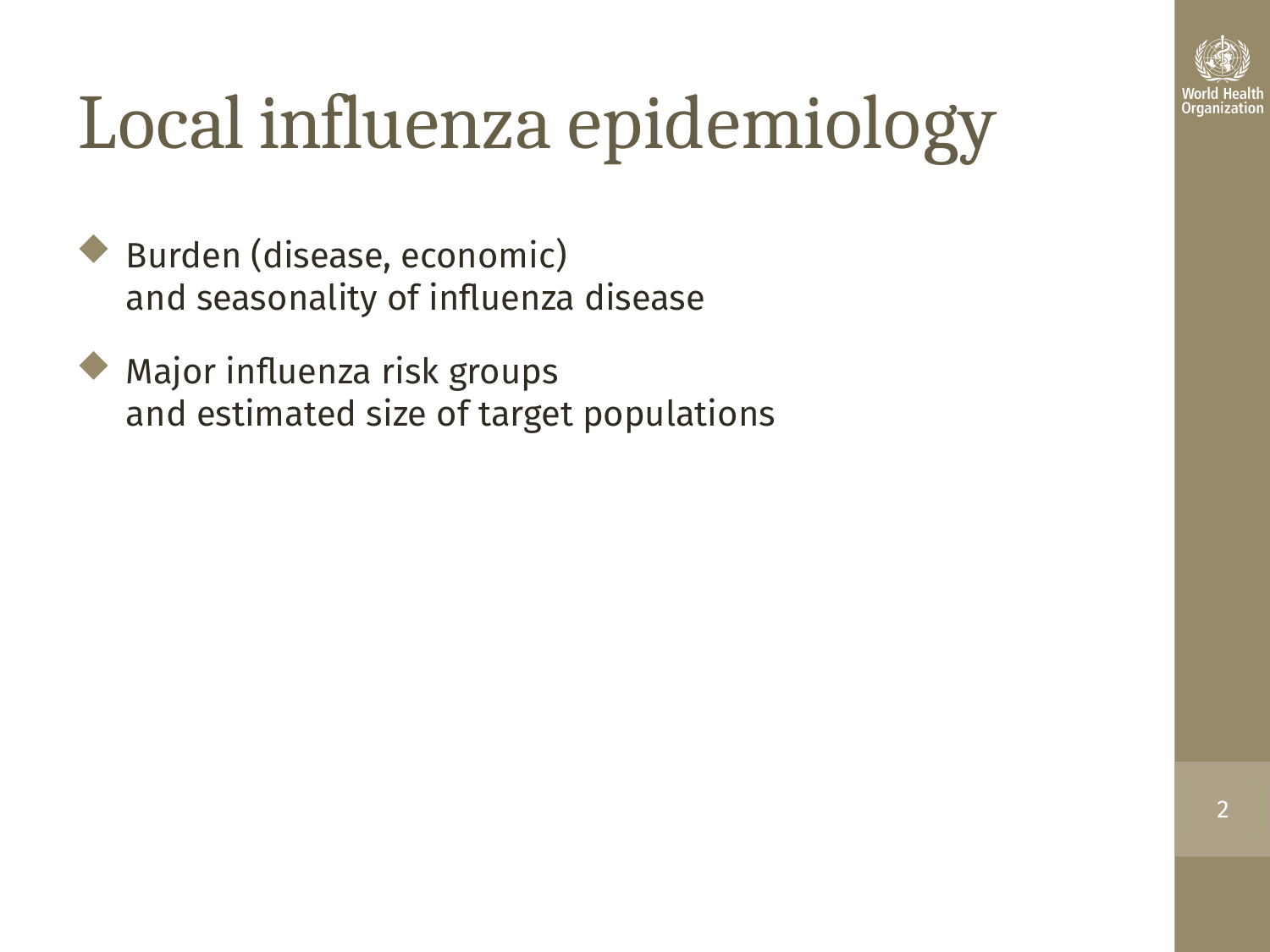

# Local influenza epidemiology
Burden (disease, economic)
and seasonality of influenza disease
Major influenza risk groups
and estimated size of target populations